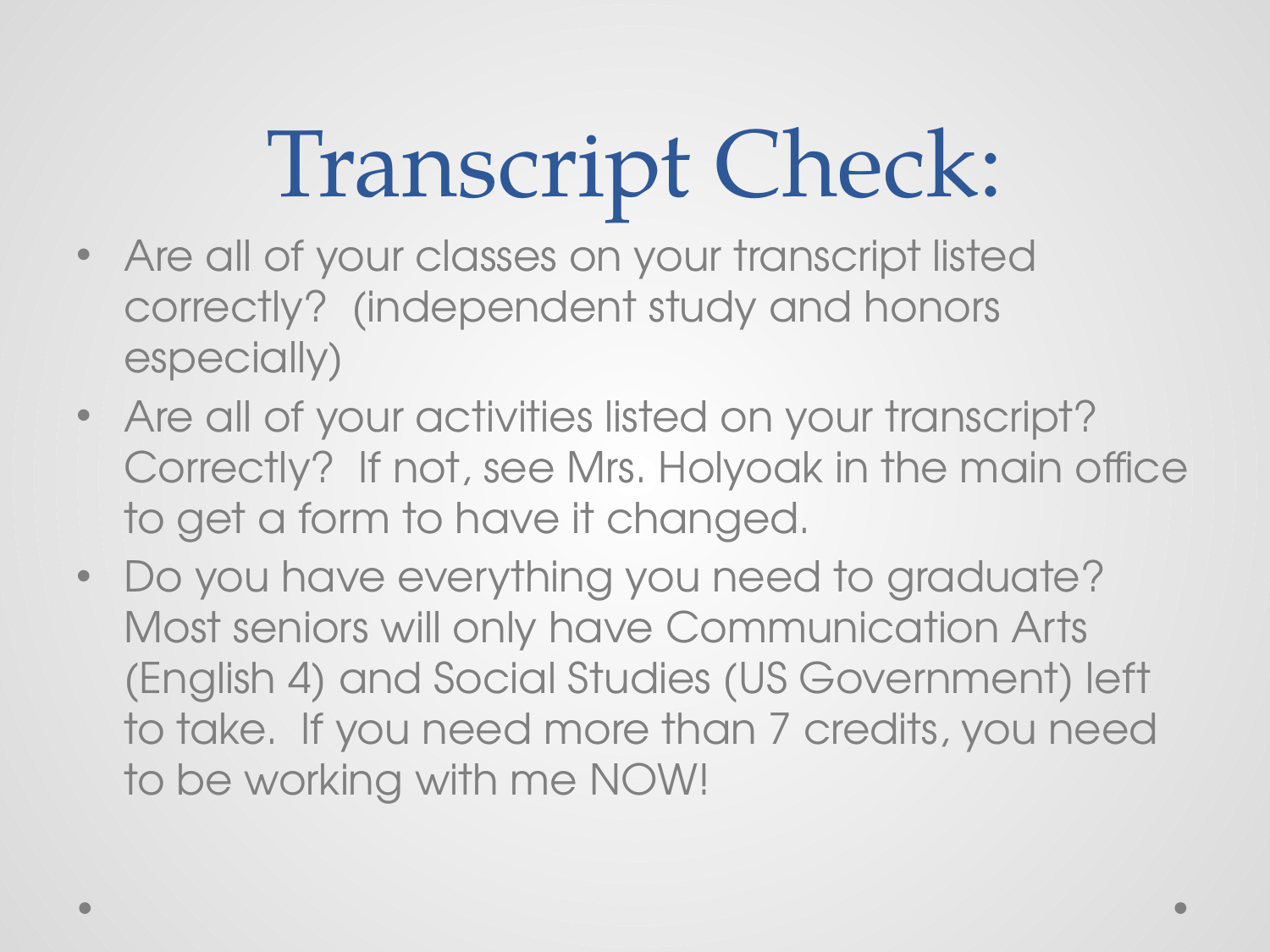

# Transcript Check:
Are all of your classes on your transcript listed correctly?  (independent study and honors especially)
Are all of your activities listed on your transcript?  Correctly?  If not, see Mrs. Holyoak in the main office to get a form to have it changed.
Do you have everything you need to graduate?  Most seniors will only have Communication Arts (English 4) and Social Studies (US Government) left to take.  If you need more than 7 credits, you need to be working with me NOW!